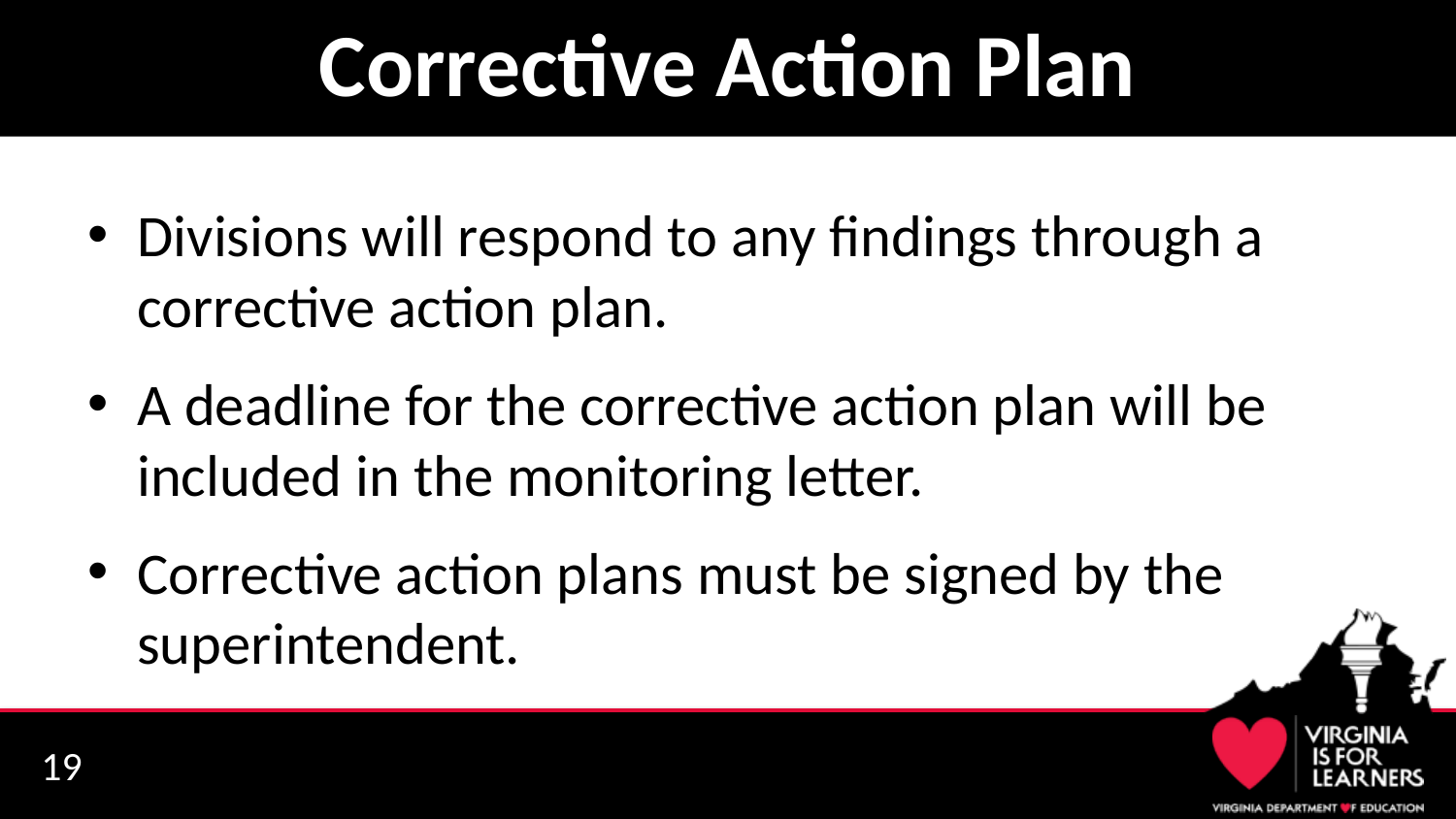

# Corrective Action Plan
Divisions will respond to any findings through a corrective action plan.

A deadline for the corrective action plan will be included in the monitoring letter.

Corrective action plans must be signed by the superintendent.